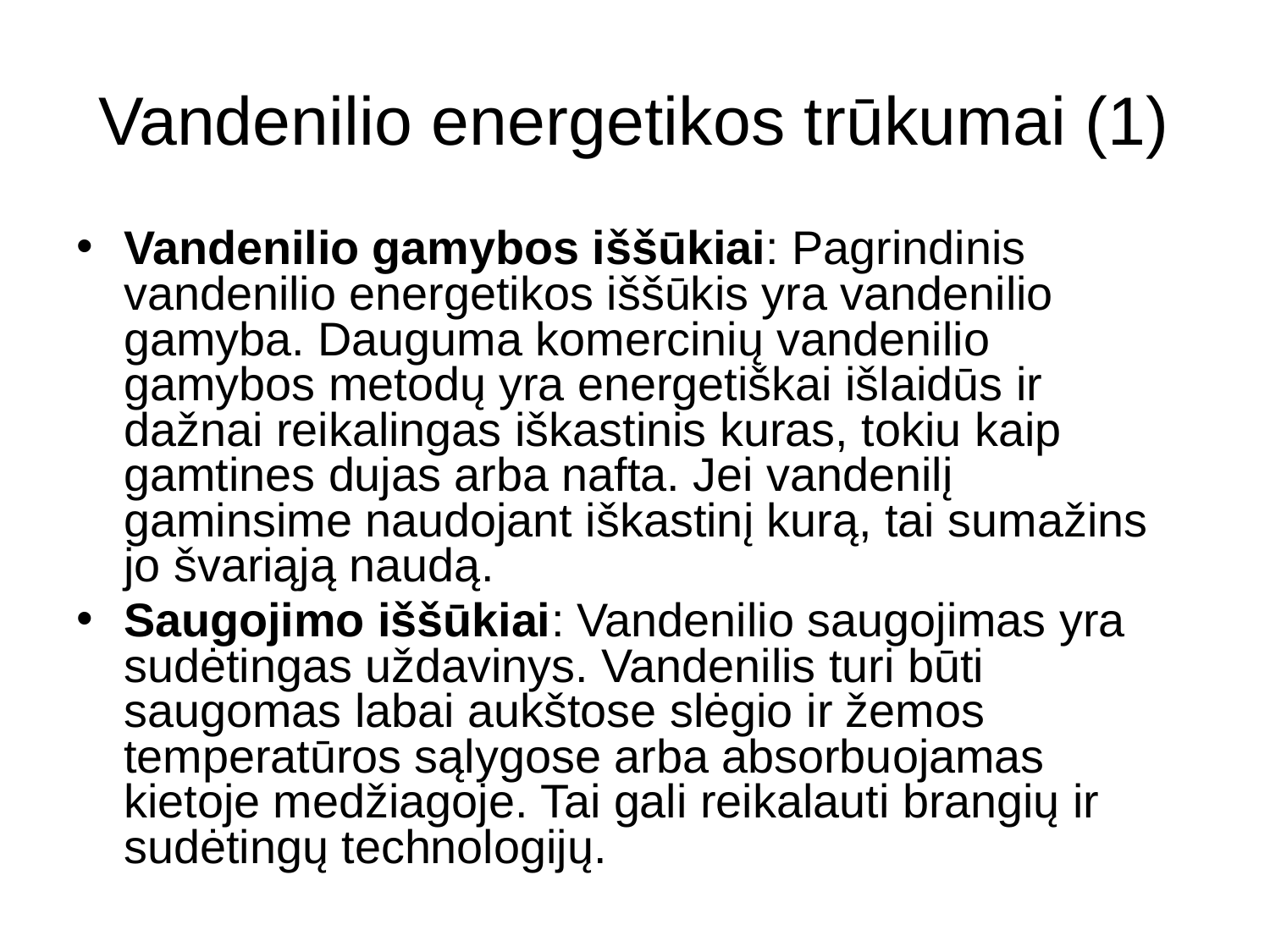

# Vandenilio energetikos trūkumai (1)
Vandenilio gamybos iššūkiai: Pagrindinis vandenilio energetikos iššūkis yra vandenilio gamyba. Dauguma komercinių vandenilio gamybos metodų yra energetiškai išlaidūs ir dažnai reikalingas iškastinis kuras, tokiu kaip gamtines dujas arba nafta. Jei vandenilį gaminsime naudojant iškastinį kurą, tai sumažins jo švariąją naudą.
Saugojimo iššūkiai: Vandenilio saugojimas yra sudėtingas uždavinys. Vandenilis turi būti saugomas labai aukštose slėgio ir žemos temperatūros sąlygose arba absorbuojamas kietoje medžiagoje. Tai gali reikalauti brangių ir sudėtingų technologijų.